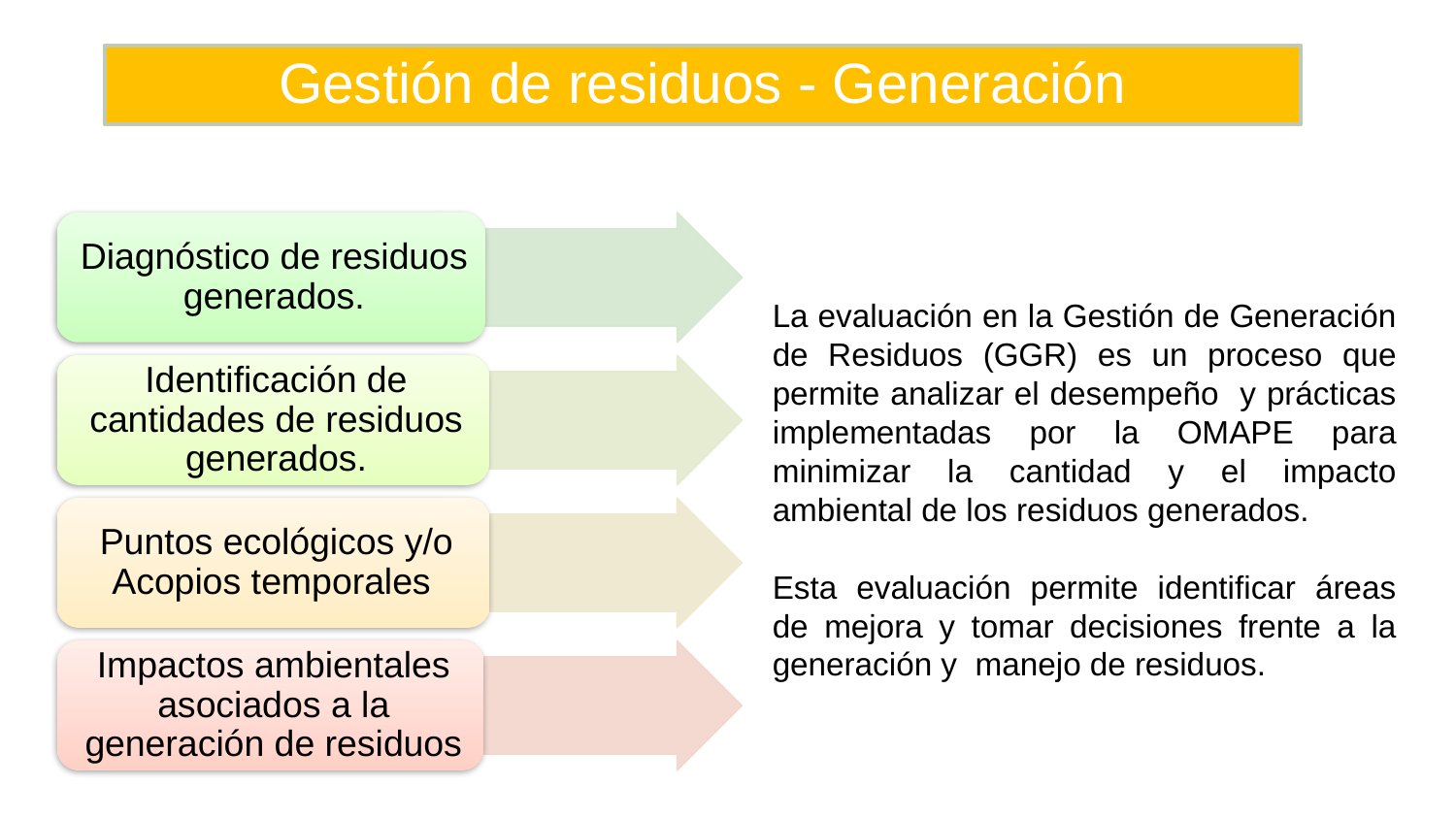

Gestión de residuos - Generación
Diagnóstico de residuos generados.
Identificación de cantidades de residuos generados.
Puntos ecológicos y/o Acopios temporales
Impactos ambientales asociados a la generación de residuos
La evaluación en la Gestión de Generación de Residuos (GGR) es un proceso que permite analizar el desempeño  y prácticas implementadas por la OMAPE para minimizar la cantidad y el impacto ambiental de los residuos generados.

Esta evaluación permite identificar áreas de mejora y tomar decisiones frente a la generación y  manejo de residuos.